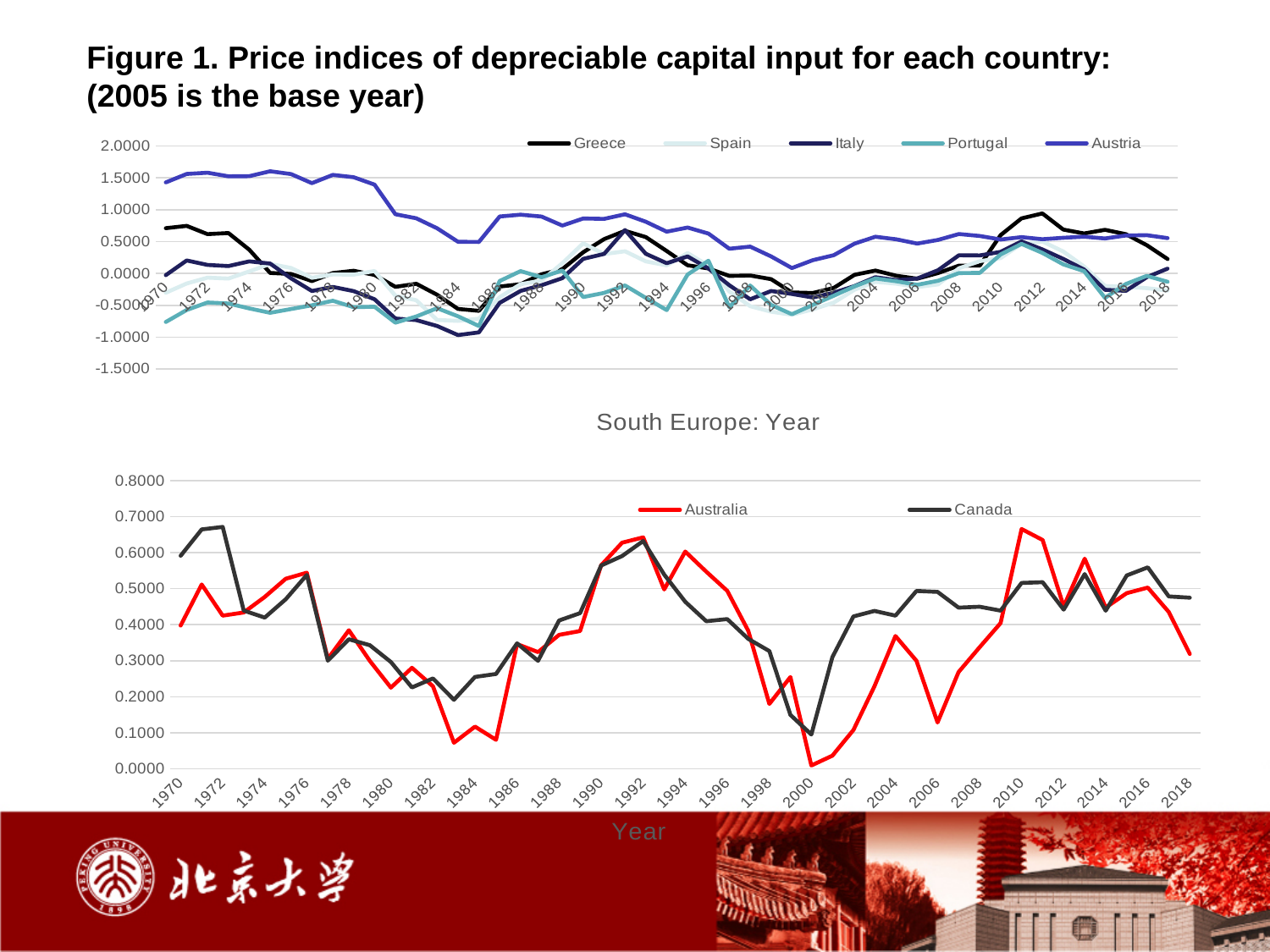

Figure 1. Price indices of depreciable capital input for each country: (2005 is the base year)

### Chart: South Europe: Year

| Category | Greece | Spain | Italy | Portugal | Austria |
|---|---|---|---|---|---|
| 1970 | 0.7110583758800662 | -0.3026651771850909 | -0.02734923773861631 | -0.7618560642085895 | 1.429248997867456 |
| 1971 | 0.7466258552570715 | -0.1581434376374798 | 0.20393357678547688 | -0.573826521855874 | 1.562158955498862 |
| 1972 | 0.6169976133502736 | -0.06654952720965068 | 0.13403190235577553 | -0.45624360125100544 | 1.5816823211019468 |
| 1973 | 0.635163180107649 | -0.07992714429216667 | 0.11657679263815889 | -0.47184390652493463 | 1.525835360720294 |
| 1974 | 0.372182478352034 | 0.03193742282933276 | 0.18976357114549078 | -0.5489627913639199 | 1.527730342112647 |
| 1975 | 0.007559532773435891 | 0.149661437130453 | 0.15538506366633006 | -0.6168705994263584 | 1.6047018141512805 |
| 1976 | -0.00811451794041274 | 0.08619692945214905 | -0.07575420289439845 | -0.5584912125053403 | 1.560677825435514 |
| 1977 | -0.11927610311362297 | -0.06805418404731153 | -0.2753047648262538 | -0.4998669595482177 | 1.4172525132999931 |
| 1978 | 0.006270865266150966 | -0.016123241241499615 | -0.21080875646730643 | -0.4289738184199296 | 1.5475919396316247 |
| 1979 | 0.042654382626560246 | -0.01875030842103753 | -0.27700575757889895 | -0.5302715318498843 | 1.51120644743699 |
| 1980 | -0.022331112248009113 | 0.039158572310695215 | -0.4049275560085815 | -0.5218901553146625 | 1.3951873340724787 |
| 1981 | -0.21051129242629624 | -0.3494858600235443 | -0.7076971203525658 | -0.7724603999448053 | 0.9297852224757595 |
| 1982 | -0.161925442139898 | -0.4202708182449042 | -0.7320957647136956 | -0.6757169606216513 | 0.8668180386182915 |
| 1983 | -0.3340354227900993 | -0.729654624788624 | -0.824902927638284 | -0.5455865463860231 | 0.7095477907100912 |
| 1984 | -0.5573152532984184 | -0.7445005542612015 | -0.9677061103390472 | -0.6727386103884695 | 0.4971824530579885 |
| 1985 | -0.5865426226445387 | -0.7107867928237211 | -0.9247931546178662 | -0.8256283785779669 | 0.4940903352508338 |
| 1986 | -0.20555565372889248 | -0.37172915472851575 | -0.4614703392975978 | -0.11872106463713081 | 0.8948590010861929 |
| 1987 | -0.1690055927001663 | -0.16861644739406578 | -0.27367385735248323 | 0.03682434152904141 | 0.9229358132897212 |
| 1988 | -0.01394303696561883 | -0.11150847740851189 | -0.18525473772890988 | -0.059526245488894534 | 0.8936253316473817 |
| 1989 | 0.0680368541568684 | 0.16102636502235868 | -0.07390151190245099 | 0.046130741093518925 | 0.7521646680777804 |
| 1990 | 0.3324339193945418 | 0.4733454278433806 | 0.2287017945655602 | -0.36991286616786445 | 0.8629541441741324 |
| 1991 | 0.5385318056518851 | 0.3046368104077603 | 0.3066634530753134 | -0.30490590797608846 | 0.8565505612647554 |
| 1992 | 0.6691979463469984 | 0.34854625916040755 | 0.6816207574755903 | -0.18809438717055657 | 0.9293797612131846 |
| 1993 | 0.571046357164154 | 0.1895199687008 | 0.30885999073988213 | -0.3833607442209405 | 0.8115687002310715 |
| 1994 | 0.3522555702481808 | 0.126596815477084 | 0.16089979926184758 | -0.5750770942972814 | 0.6559171102489066 |
| 1995 | 0.12888287141515148 | 0.3198199412432543 | 0.2670725469176089 | -0.017182989706031965 | 0.7209640662818286 |
| 1996 | 0.07892785224901835 | 0.12282947518172255 | 0.07771792252555122 | 0.20022852338667035 | 0.6259458725534254 |
| 1997 | -0.03844431606698002 | -0.2820409576844316 | -0.18514717306806977 | -0.527616378526382 | 0.3885557352488487 |
| 1998 | -0.03232690275650238 | -0.5137295718688051 | -0.40595520727161233 | -0.18939994697119847 | 0.4213095702864226 |
| 1999 | -0.08880532243452774 | -0.6003426360207385 | -0.275549094666903 | -0.4940097171621361 | 0.2670251145952507 |
| 2000 | -0.29812460696300874 | -0.649397890744197 | -0.32114093097812624 | -0.6399026058626418 | 0.08480546169035146 |
| 2001 | -0.30667562275144394 | -0.5631846540673328 | -0.3779227756784448 | -0.4935213822903636 | 0.20897805283327311 |
| 2002 | -0.22759686589768066 | -0.4584362066612663 | -0.3029790204535514 | -0.3503118745028086 | 0.2868330801069843 |
| 2003 | -0.021291840802161878 | -0.25476173963913384 | -0.1979919253472003 | -0.20249032759896765 | 0.46879792021852057 |
| 2004 | 0.04543753083366379 | -0.1322297291950605 | -0.058600295879998494 | -0.07869741643555062 | 0.576486545471019 |
| 2005 | -0.03622934719661864 | -0.16040812449544697 | -0.10509979714754228 | -0.12241638582485975 | 0.5361391614960646 |
| 2006 | -0.0827697040970662 | -0.2132633738809556 | -0.07939084353299349 | -0.1777050070726682 | 0.4695723185681208 |
| 2007 | 0.006407071721245017 | -0.17204165425120693 | 0.05079491768200892 | -0.1140053851667265 | 0.5260110179746554 |
| 2008 | 0.1224696539876673 | 0.08084752857616263 | 0.2859898265676373 | 0.005194812659386817 | 0.6197790916174324 |
| 2009 | 0.12421352892570756 | 0.19284856730730648 | 0.2838180911046255 | 0.009117936335120378 | 0.5880672420249919 |
| 2010 | 0.6026583694719767 | 0.24115811986844654 | 0.3393690391293091 | 0.29887289604939765 | 0.5331502412776001 |
| 2011 | 0.8646574053518176 | 0.4649423417728298 | 0.5041894055879743 | 0.46467368048972735 | 0.5705613729388981 |
| 2012 | 0.9424166641375746 | 0.5019210435955054 | 0.37788468435260003 | 0.32224412888519927 | 0.537347657472791 |
| 2013 | 0.6886112401345451 | 0.3444026356841152 | 0.22786762169584762 | 0.14342480868847055 | 0.5606159012450357 |
| 2014 | 0.627223253442114 | 0.10803990352579551 | 0.06104526256769687 | 0.035360513701835364 | 0.5772471723359875 |
| 2015 | 0.6852851842050214 | -0.19734976115795705 | -0.25603715723871867 | -0.38353349069085996 | 0.5494686864139369 |
| 2016 | 0.6164564569613008 | -0.20941014604588665 | -0.27299220139556585 | -0.16541512251665164 | 0.5962479867386626 |
| 2017 | 0.4444742648738894 | -0.230723509507988 | -0.059080865500740584 | -0.03705815918763025 | 0.6006296040217602 |
| 2018 | 0.22672411173512352 | -0.26939907176107414 | 0.0759929312701388 | -0.13122704211751135 | 0.5554023477442362 |

### Chart: Year

| Category | Australia | Canada |
|---|---|---|
| 1970 | 0.39778832032255773 | 0.5914907473675776 |
| 1971 | 0.5117328466858547 | 0.6646504780081346 |
| 1972 | 0.4251714682431926 | 0.6716626973488281 |
| 1973 | 0.4340683788885676 | 0.4392998817335107 |
| 1974 | 0.4771245015961793 | 0.41988999525604676 |
| 1975 | 0.5276217304447471 | 0.4708881440657199 |
| 1976 | 0.5445106765965999 | 0.5381932945174788 |
| 1977 | 0.3053731913099503 | 0.3002378694717709 |
| 1978 | 0.3847478799482187 | 0.35976054384492967 |
| 1979 | 0.2996292817716446 | 0.34314440794054674 |
| 1980 | 0.22546101588300857 | 0.2965297474108082 |
| 1981 | 0.28043773787128823 | 0.22594551485463366 |
| 1982 | 0.22928064821110083 | 0.25092544581832316 |
| 1983 | 0.07224538349307524 | 0.19164580372950102 |
| 1984 | 0.11704040955430824 | 0.25502386190943926 |
| 1985 | 0.0804104790747597 | 0.263411831582384 |
| 1986 | 0.3463297947280731 | 0.348295233011742 |
| 1987 | 0.3239904723848614 | 0.299901059311264 |
| 1988 | 0.3717556298266593 | 0.4118135529436457 |
| 1989 | 0.3825514590408177 | 0.4322496705771942 |
| 1990 | 0.5650331289848592 | 0.5644594914928133 |
| 1991 | 0.6278642087451682 | 0.5908731371150664 |
| 1992 | 0.6426871798601547 | 0.6325000221503612 |
| 1993 | 0.49794822600933897 | 0.5391822313645306 |
| 1994 | 0.6031641500495836 | 0.4637646961178297 |
| 1995 | 0.5472861511857204 | 0.40984307977421697 |
| 1996 | 0.49410079998834044 | 0.4156368095984435 |
| 1997 | 0.3829155938805573 | 0.36072443507753865 |
| 1998 | 0.1801164786331918 | 0.3269053820714249 |
| 1999 | 0.25477246317646357 | 0.14966545801783443 |
| 2000 | 0.00924004056005473 | 0.09518204171290219 |
| 2001 | 0.0365481426687594 | 0.310067936956168 |
| 2002 | 0.10785847235731519 | 0.4230971830357889 |
| 2003 | 0.22910976314918963 | 0.43832418266320133 |
| 2004 | 0.3687123849076009 | 0.42525646562764263 |
| 2005 | 0.2997180604026631 | 0.49385856337072087 |
| 2006 | 0.12868998860676 | 0.49132237105287485 |
| 2007 | 0.2685114902971776 | 0.4475077767362309 |
| 2008 | 0.33747268666332864 | 0.45012540375878446 |
| 2009 | 0.40459361170892627 | 0.4391601649341655 |
| 2010 | 0.6657721903797004 | 0.5161169283211687 |
| 2011 | 0.6352919882635335 | 0.5181194328829528 |
| 2012 | 0.4505892694802569 | 0.4420648399211407 |
| 2013 | 0.5832585314790513 | 0.5406027536626389 |
| 2014 | 0.4477164907654617 | 0.4390036664999621 |
| 2015 | 0.4878065803732412 | 0.5368625011394065 |
| 2016 | 0.5031254847155825 | 0.5593095851487478 |
| 2017 | 0.4352506549047875 | 0.4785089728851433 |
| 2018 | 0.3189554440528125 | 0.47513865722947013 |